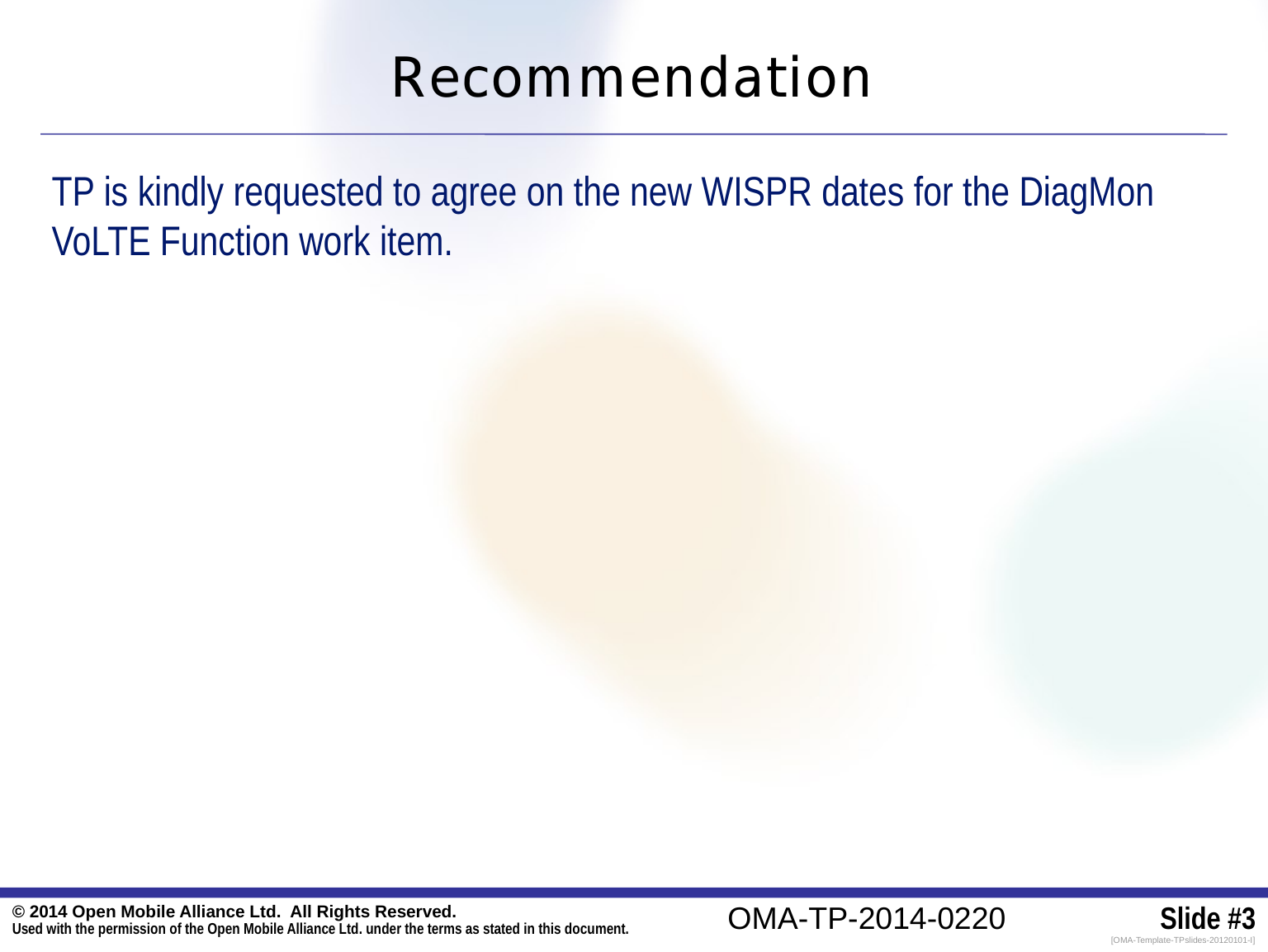

# Recommendation
TP is kindly requested to agree on the new WISPR dates for the DiagMon VoLTE Function work item.